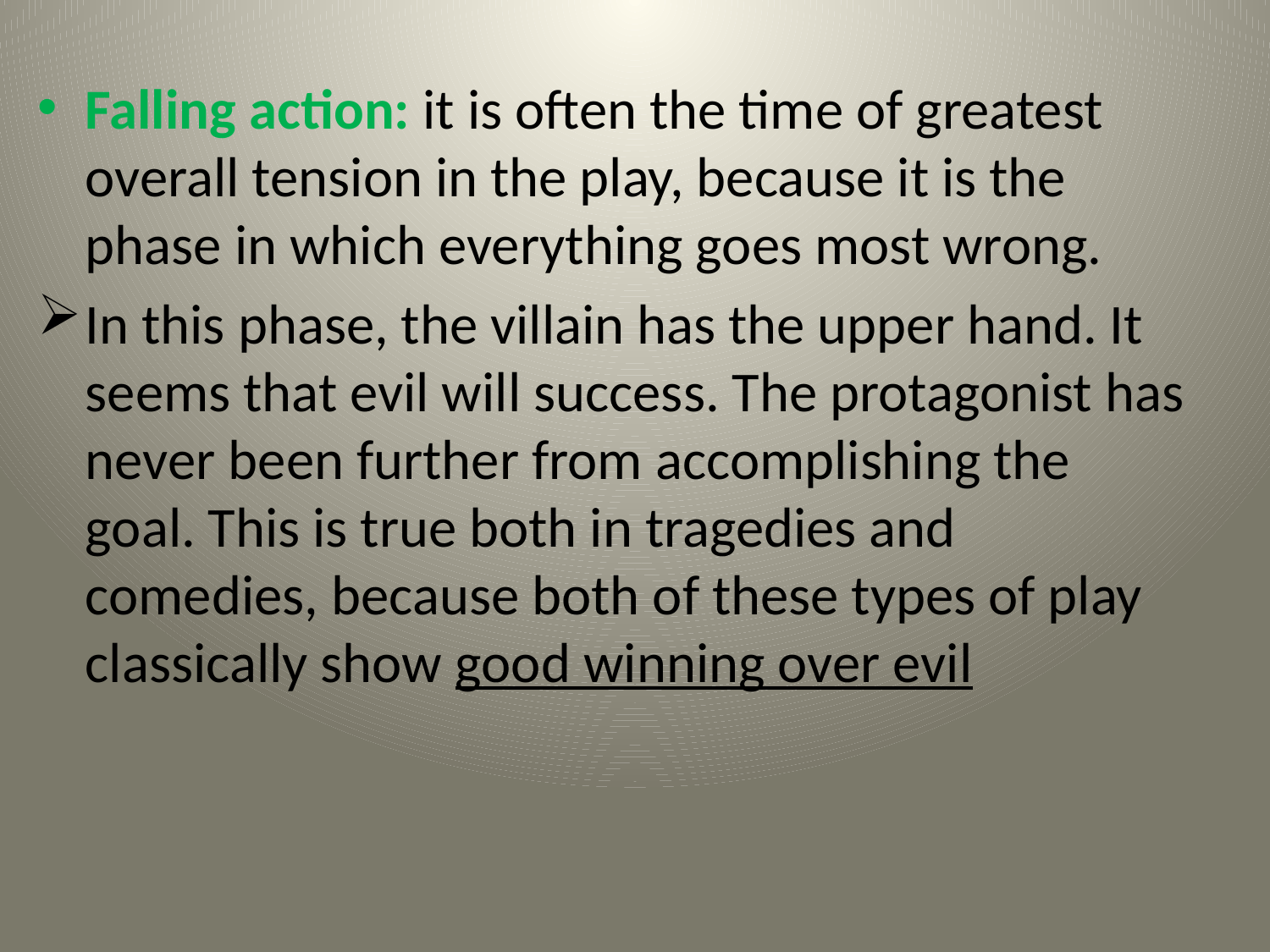

Falling action: it is often the time of greatest overall tension in the play, because it is the phase in which everything goes most wrong.
In this phase, the villain has the upper hand. It seems that evil will success. The protagonist has never been further from accomplishing the goal. This is true both in tragedies and comedies, because both of these types of play classically show good winning over evil